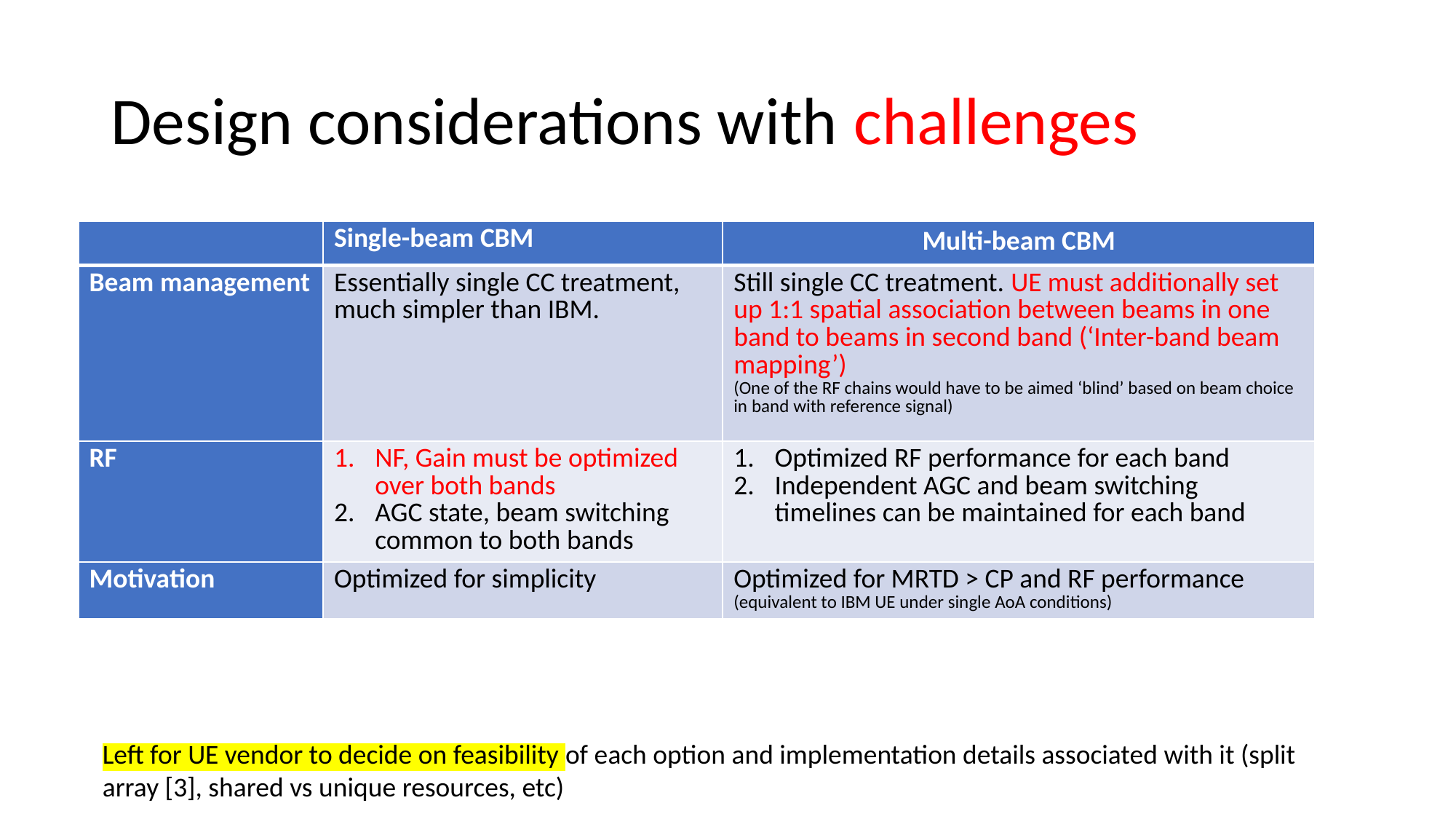

# Design considerations with challenges
|  | Single-beam CBM | Multi-beam CBM |
| --- | --- | --- |
| Beam management | Essentially single CC treatment, much simpler than IBM. | Still single CC treatment. UE must additionally set up 1:1 spatial association between beams in one band to beams in second band (‘Inter-band beam mapping’) (One of the RF chains would have to be aimed ‘blind’ based on beam choice in band with reference signal) |
| RF | NF, Gain must be optimized over both bands AGC state, beam switching common to both bands | Optimized RF performance for each band Independent AGC and beam switching timelines can be maintained for each band |
| Motivation | Optimized for simplicity | Optimized for MRTD > CP and RF performance (equivalent to IBM UE under single AoA conditions) |
Left for UE vendor to decide on feasibility of each option and implementation details associated with it (split array [3], shared vs unique resources, etc)